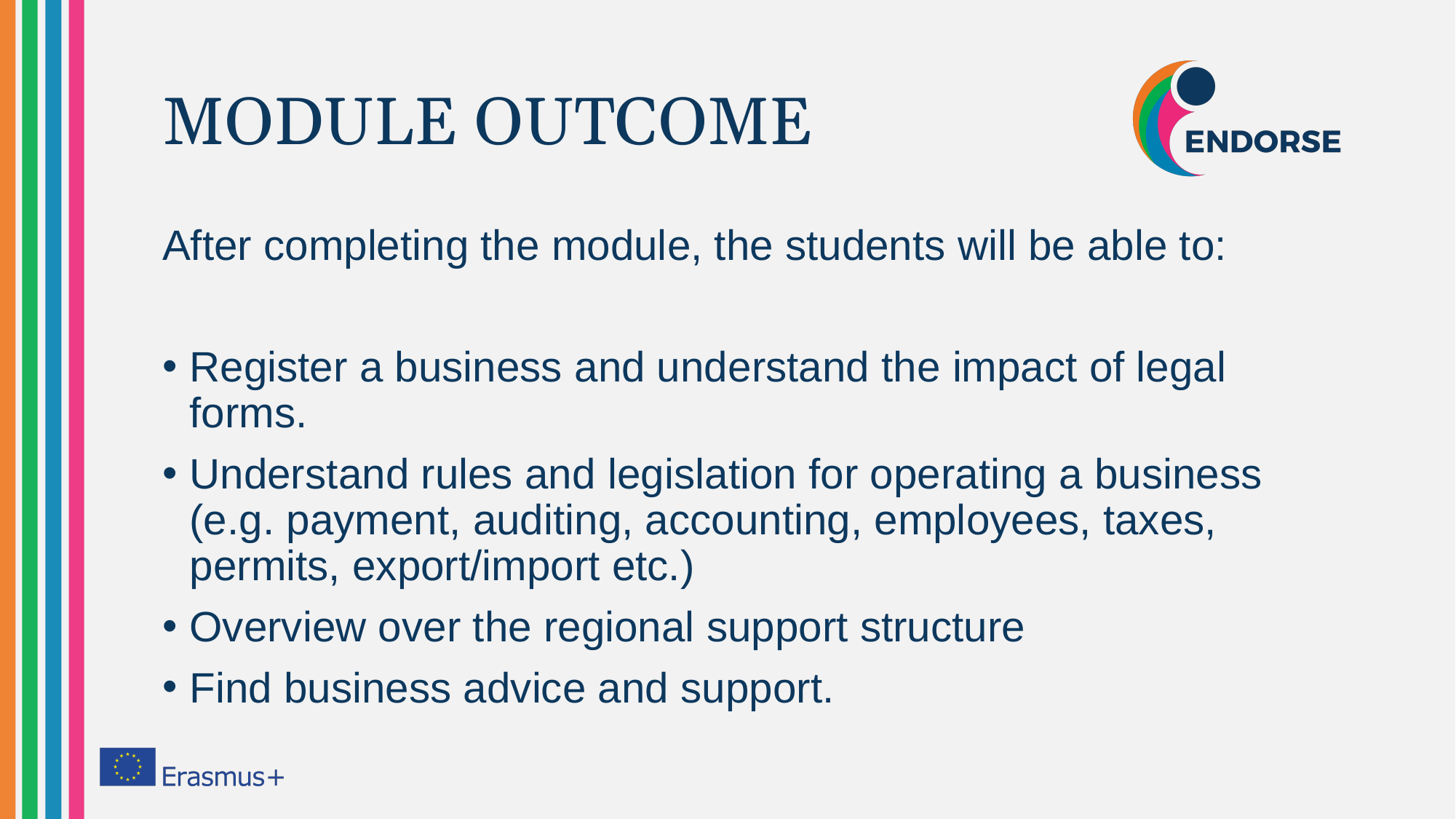

# MODULE OUTCOME
After completing the module, the students will be able to:

Register a business and understand the impact of legal forms.
Understand rules and legislation for operating a business (e.g. payment, auditing, accounting, employees, taxes, permits, export/import etc.)
Overview over the regional support structure
Find business advice and support.